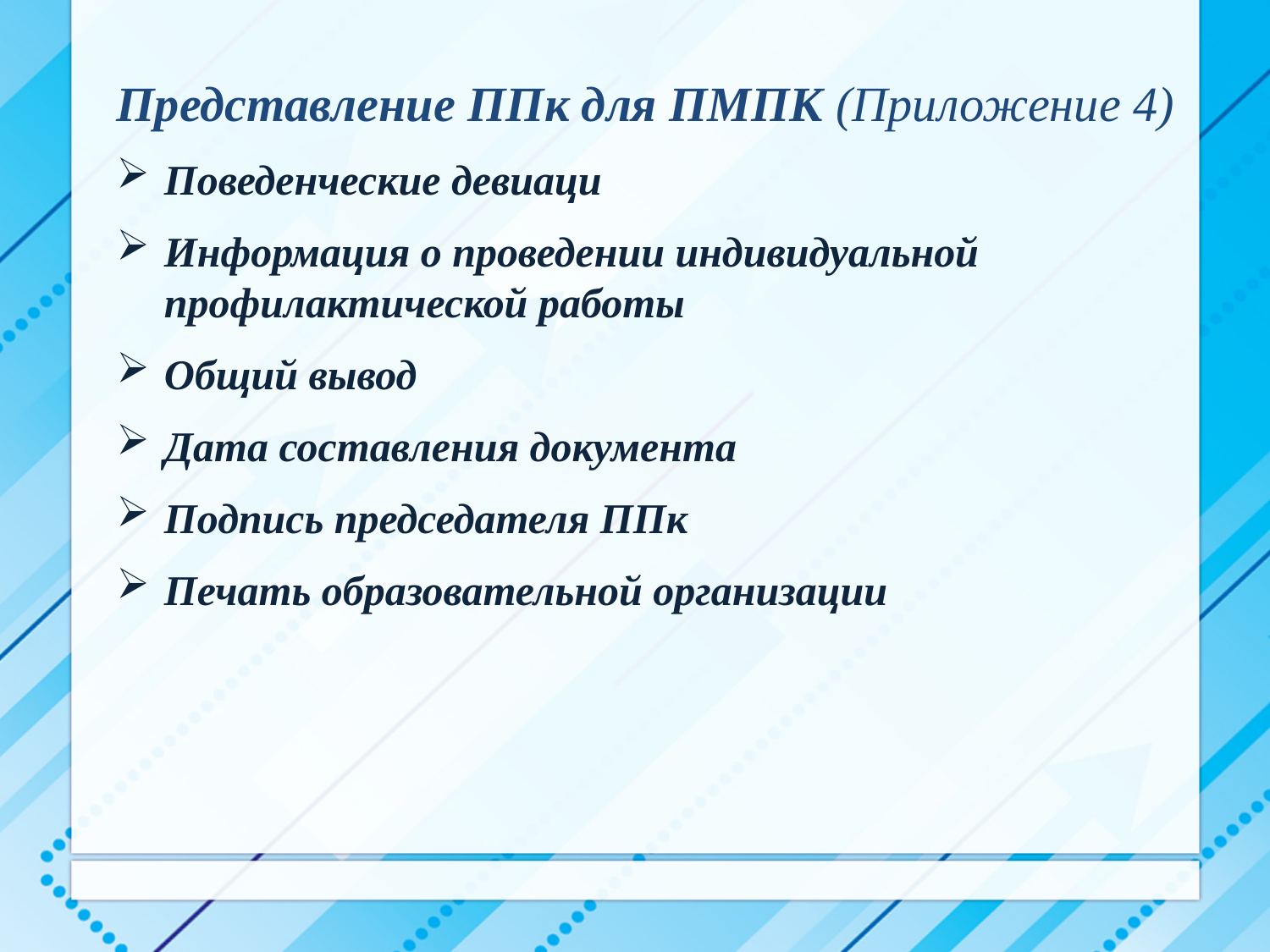

Представление ППк для ПМПК (Приложение 4)
Поведенческие девиаци
Информация о проведении индивидуальной профилактической работы
Общий вывод
Дата составления документа
Подпись председателя ППк
Печать образовательной организации